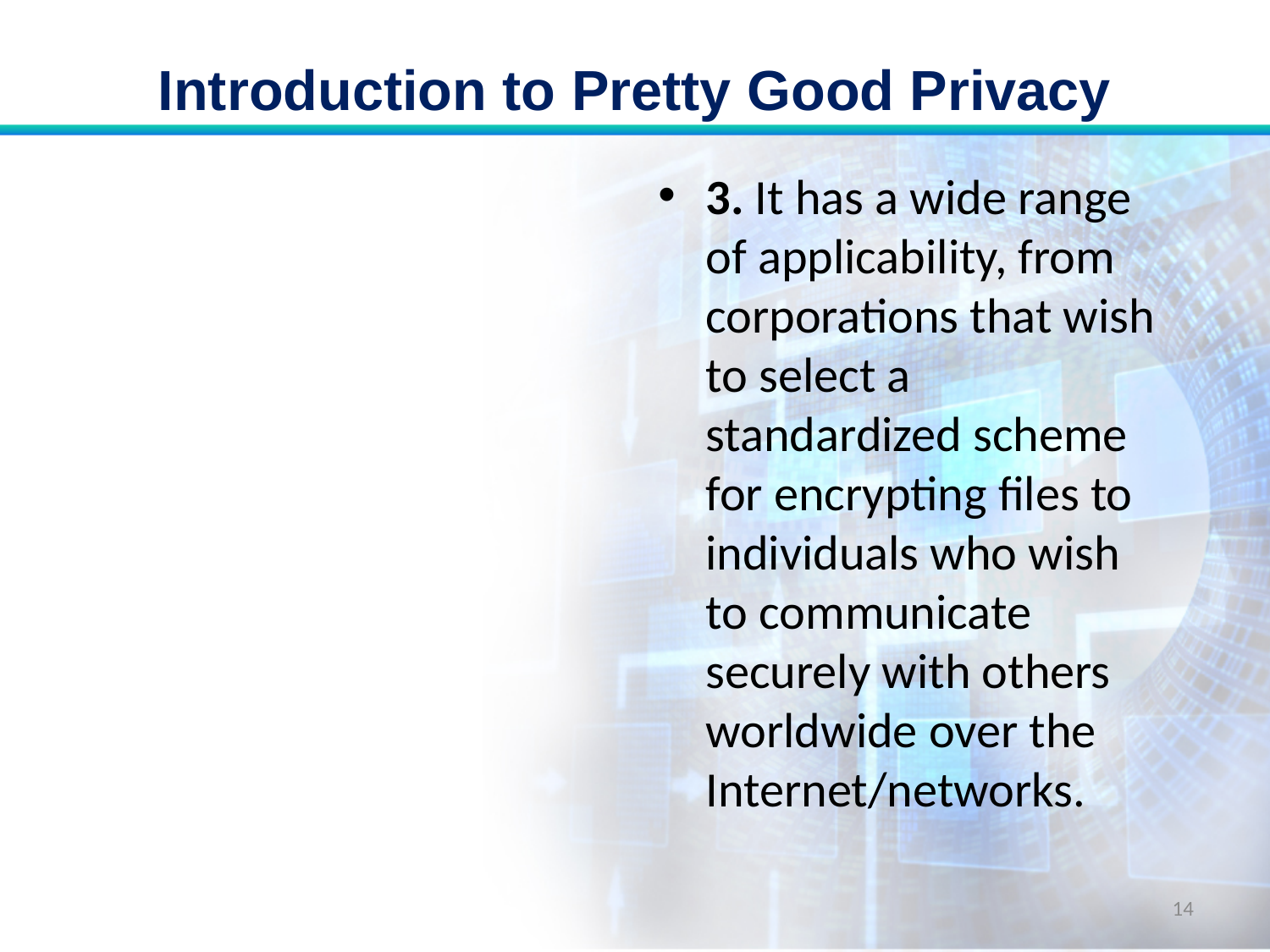

# Introduction to Pretty Good Privacy
3. It has a wide range of applicability, from corporations that wish to select a standardized scheme for encrypting files to individuals who wish to communicate securely with others worldwide over the Internet/networks.
14